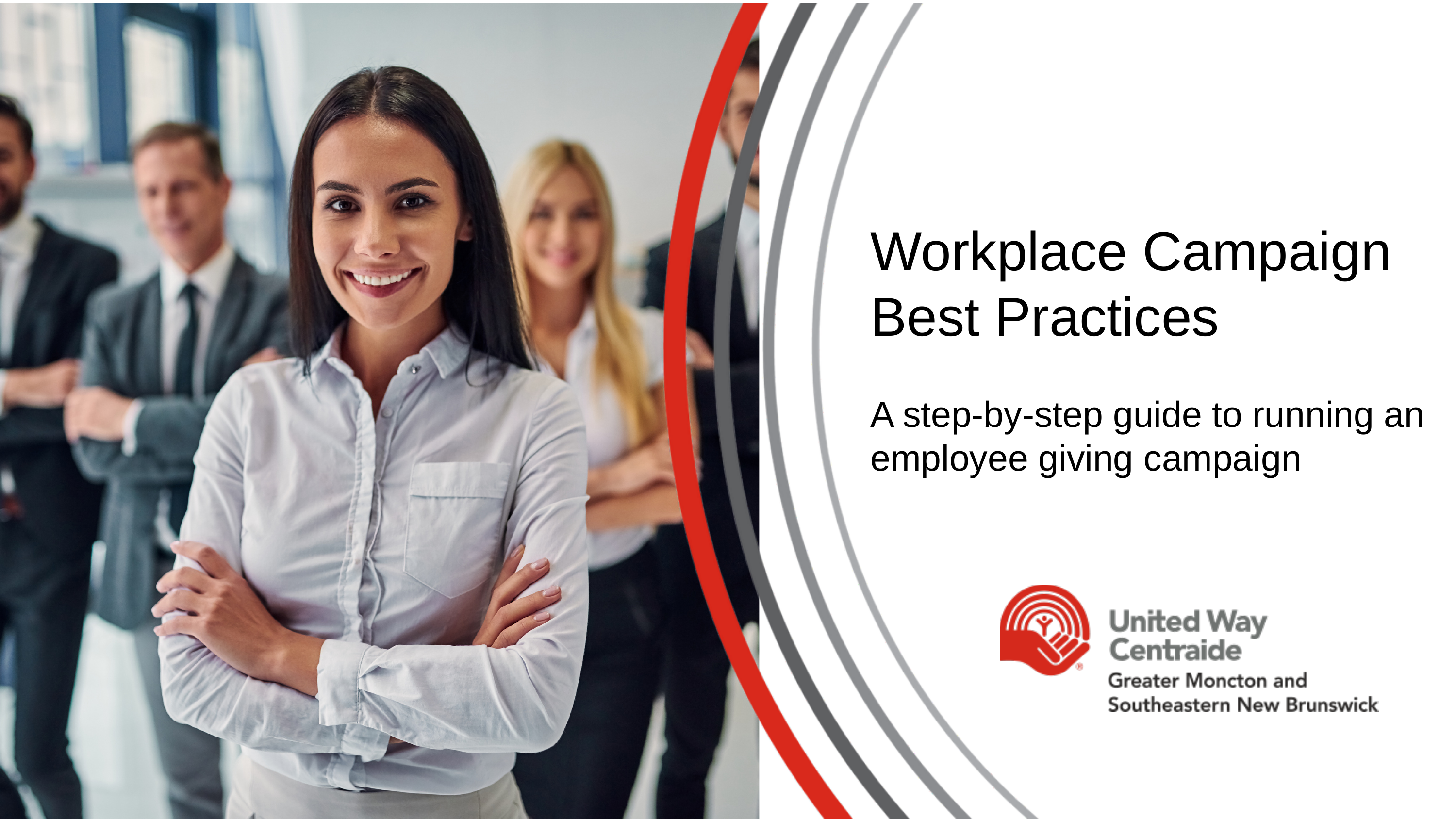

Workplace Campaign
Best Practices

A step-by-step guide to running an employee giving campaign